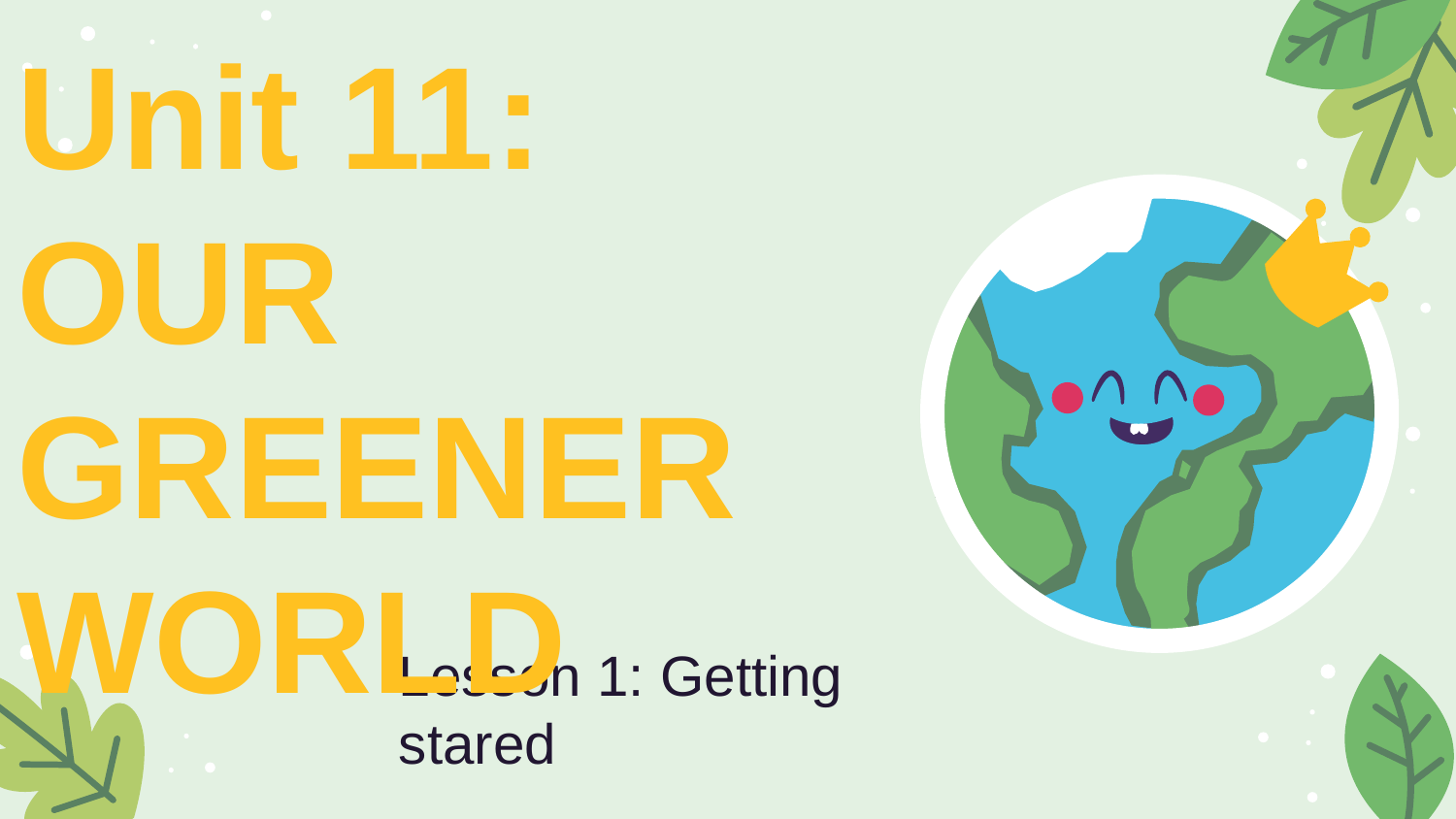

# Unit 11: OUR GREENER WORLD

Lesson 1: Getting stared